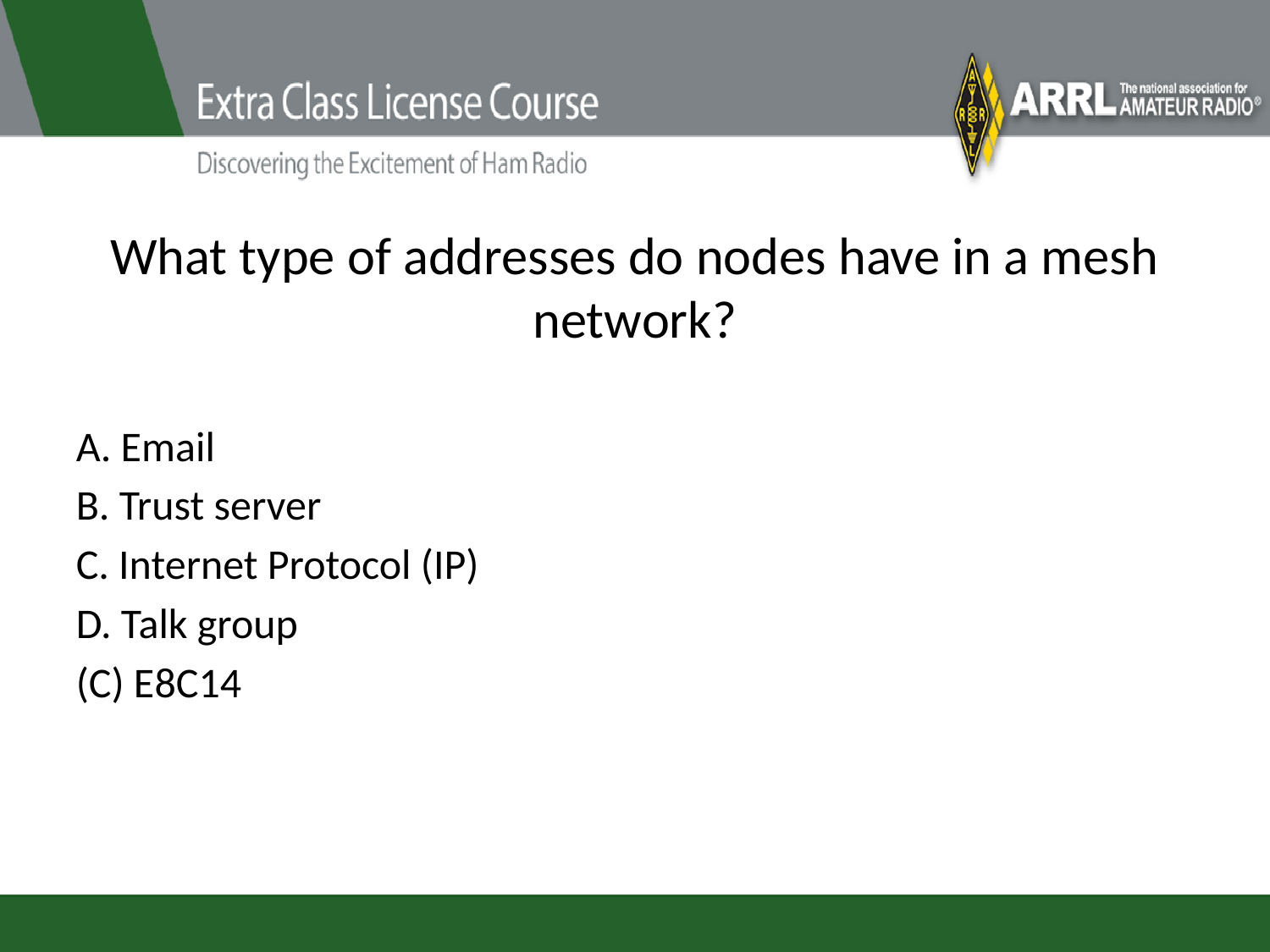

# What type of addresses do nodes have in a mesh network?
A. Email
B. Trust server
C. Internet Protocol (IP)
D. Talk group
(C) E8C14